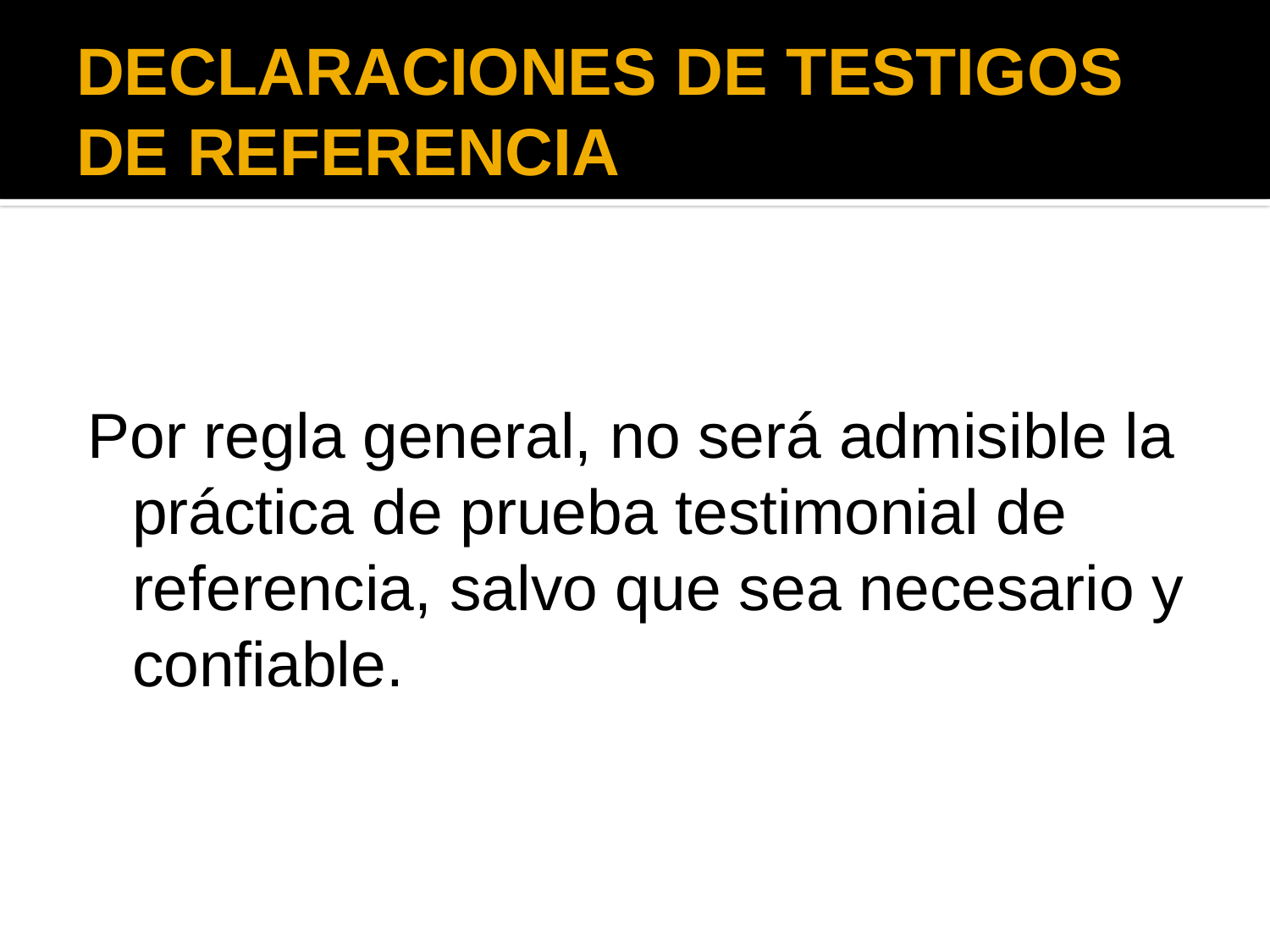

# DECLARACIONES DE TESTIGOS DE REFERENCIA

Por regla general, no será admisible la práctica de prueba testimonial de referencia, salvo que sea necesario y confiable.